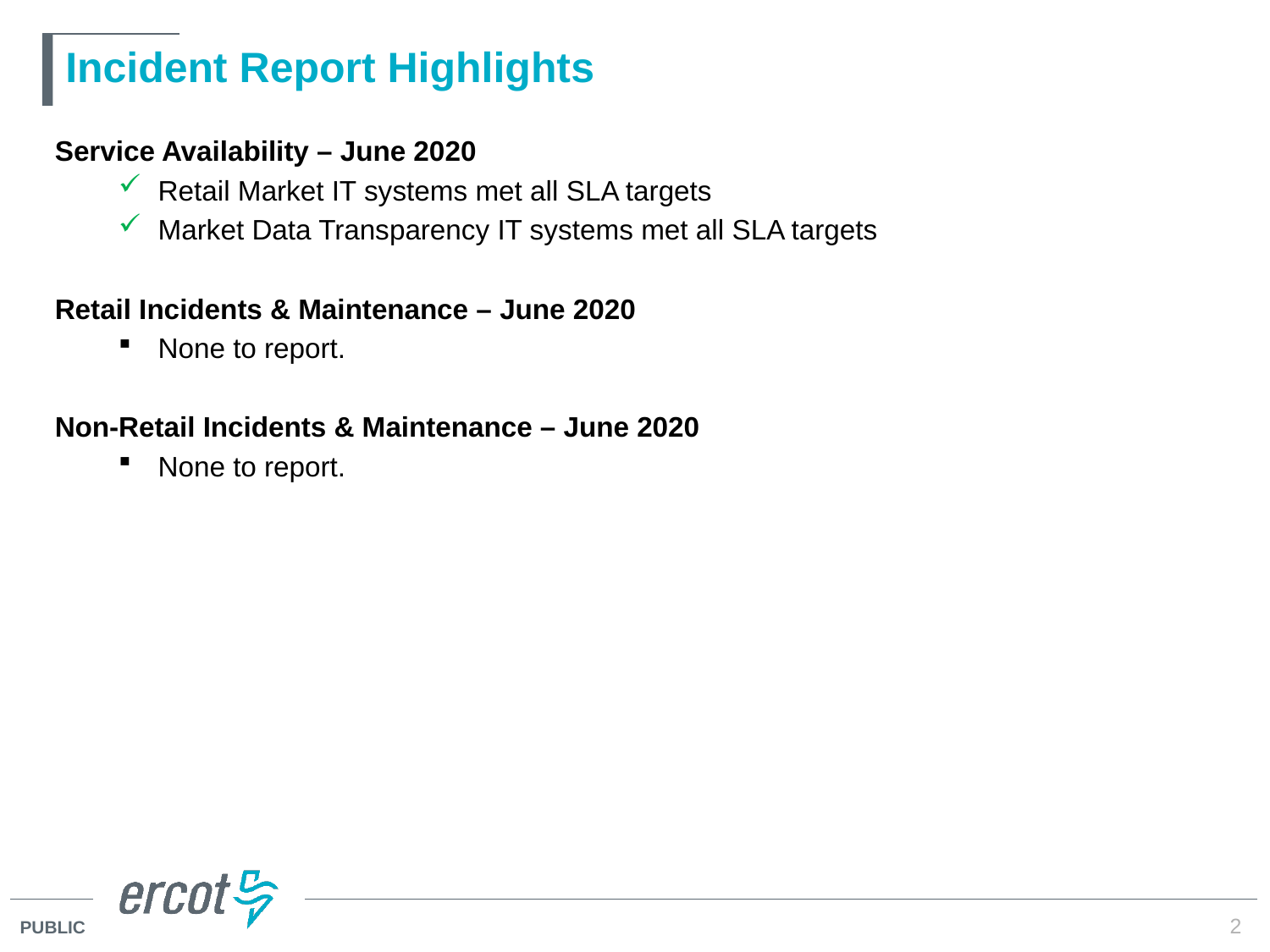

# Incident Report Highlights
Service Availability – June 2020
Retail Market IT systems met all SLA targets
Market Data Transparency IT systems met all SLA targets

Retail Incidents & Maintenance – June 2020
None to report.

Non-Retail Incidents & Maintenance – June 2020
None to report.

2